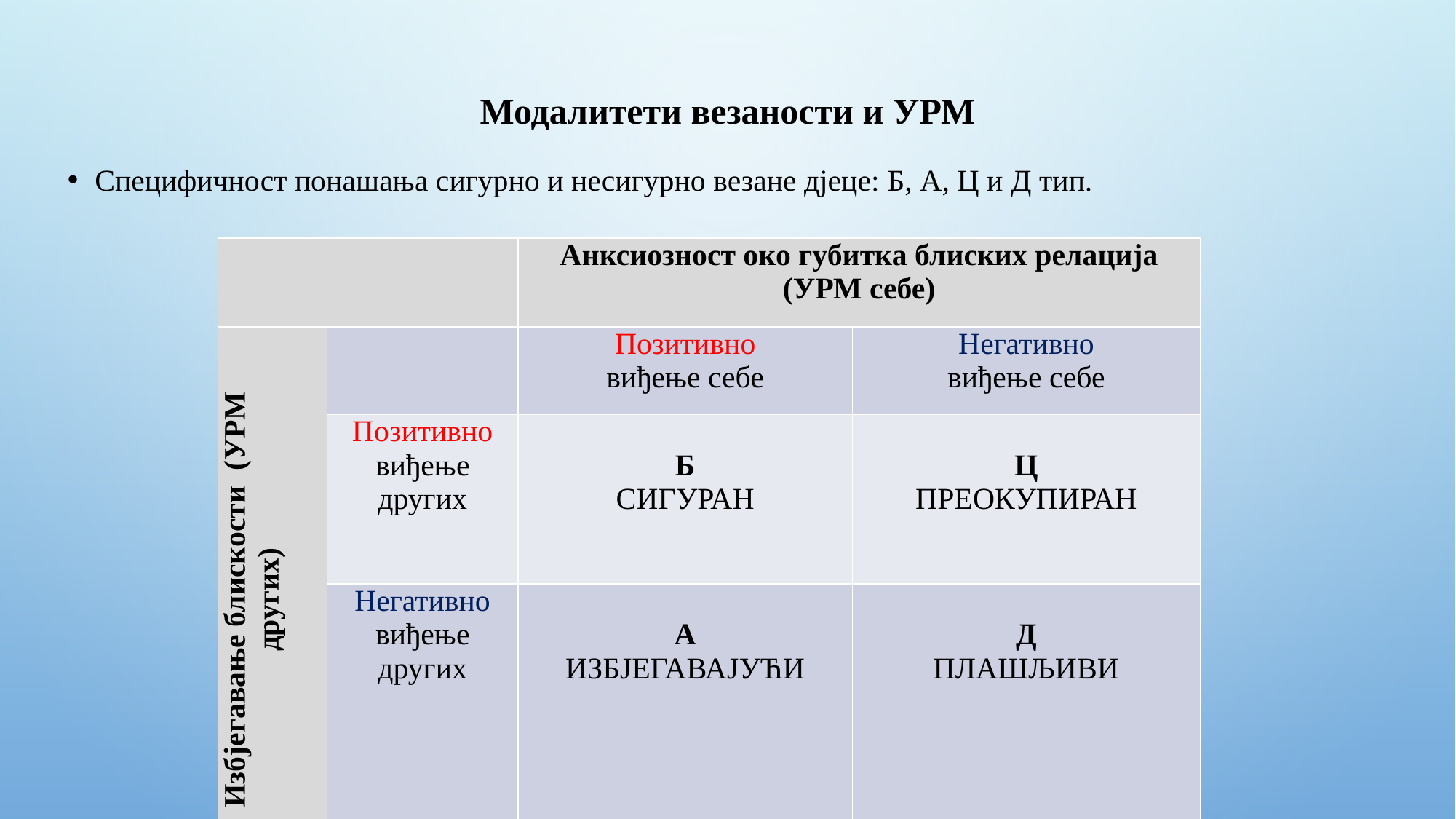

# Модалитети везаности и УРМ
Специфичност понашања сигурно и несигурно везане дјеце: Б, А, Ц и Д тип.

|  |  | Анксиозност око губитка блиских релација (УРМ себе) |  |
| --- | --- | --- | --- |
| Избјегавање блискости (УРМ других) |  | Позитивно виђење себе | Негативно виђење себе |
|  | Позитивно виђење других | Б СИГУРАН | Ц ПРЕОКУПИРАН |
|  | Негативно виђење других | A ИЗБЈЕГАВАЈУЋИ | Д ПЛАШЉИВИ |